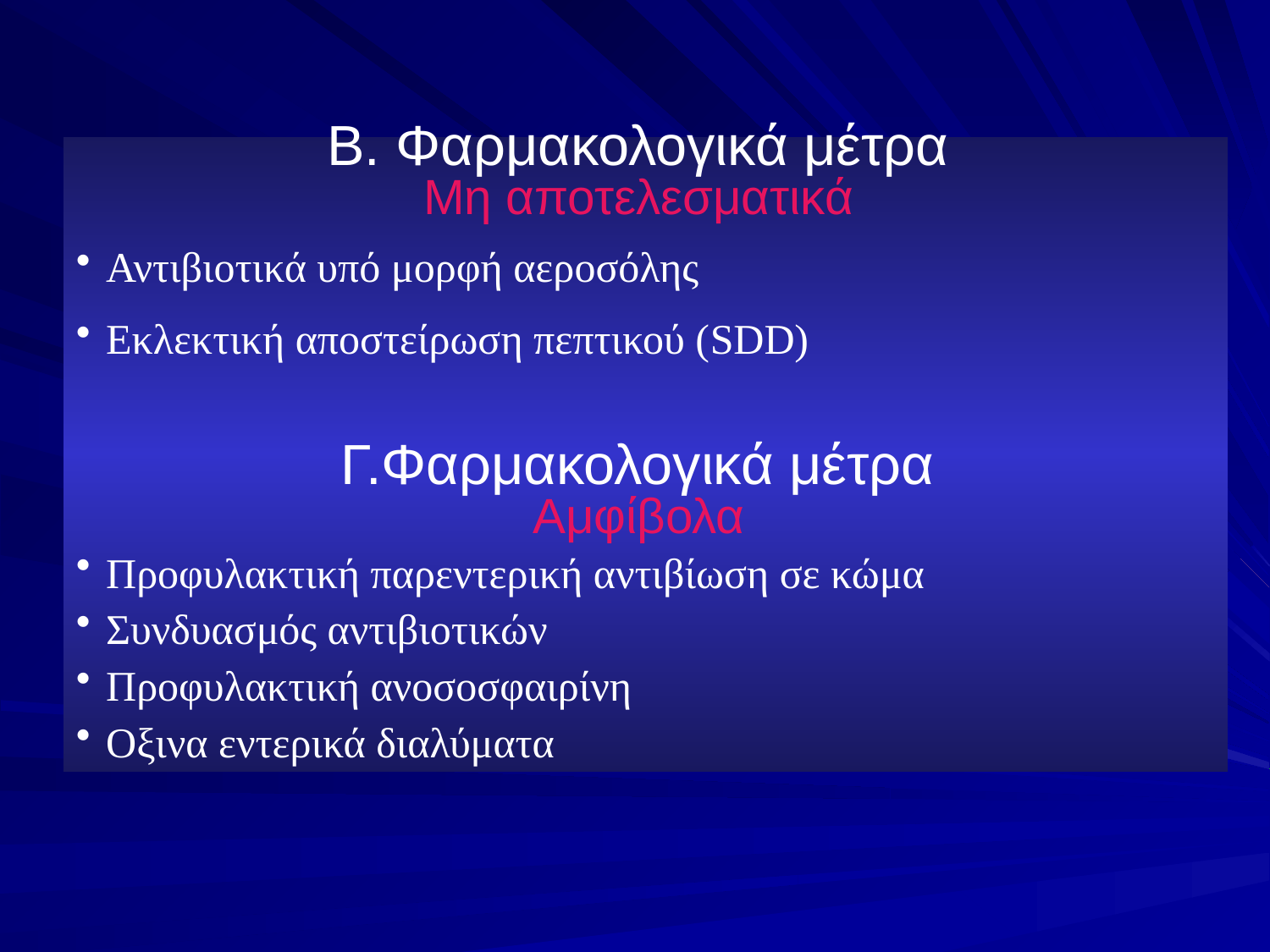

Β. Φαρμακολογικά μέτρα
Μη αποτελεσματικά
Αντιβιοτικά υπό μορφή αεροσόλης
Εκλεκτική αποστείρωση πεπτικού (SDD)

Γ.Φαρμακολογικά μέτρα
Αμφίβολα
Προφυλακτική παρεντερική αντιβίωση σε κώμα
Συνδυασμός αντιβιοτικών
Προφυλακτική ανοσοσφαιρίνη
Οξινα εντερικά διαλύματα